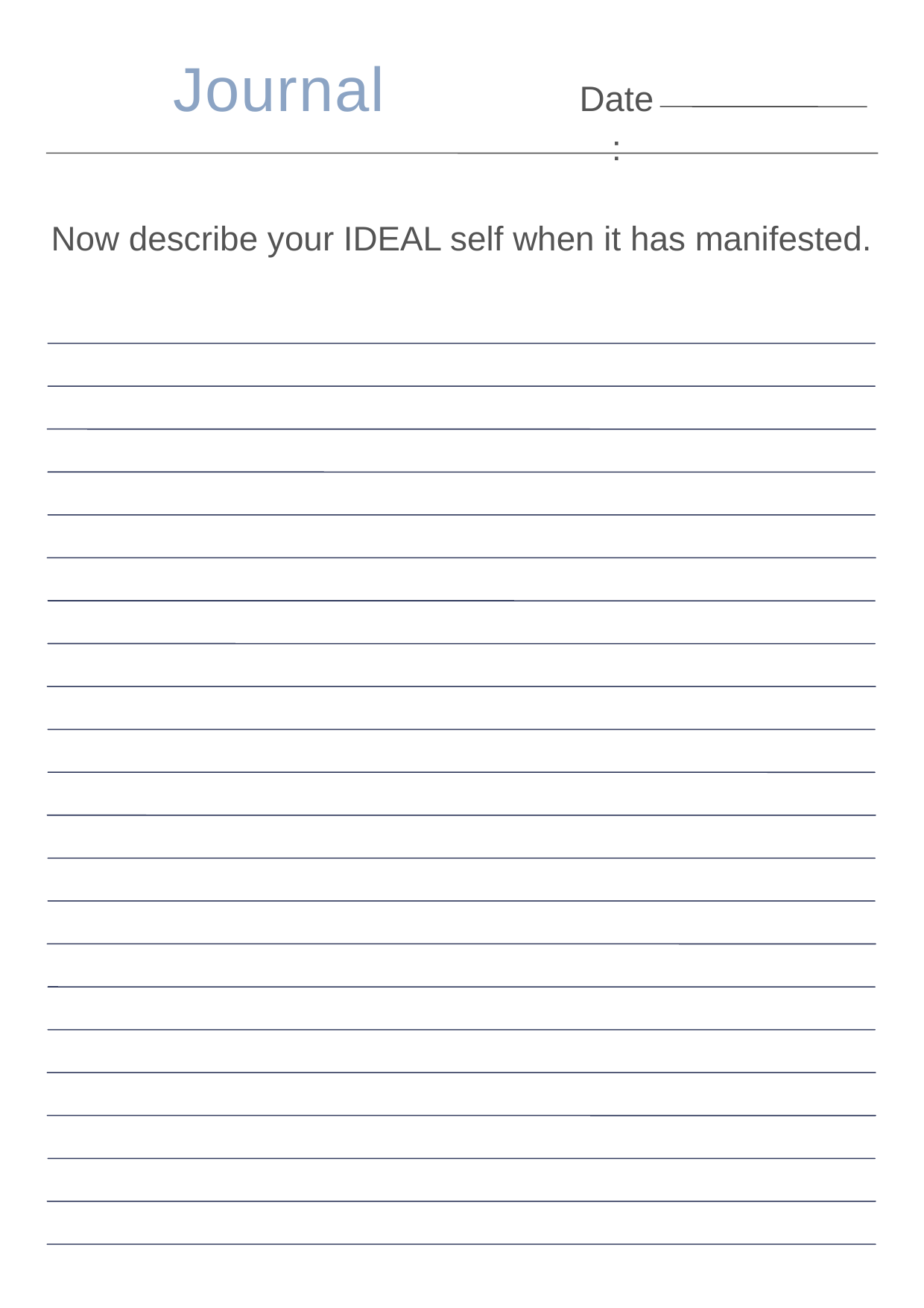

Journal
Date:

Now describe your IDEAL self when it has manifested.